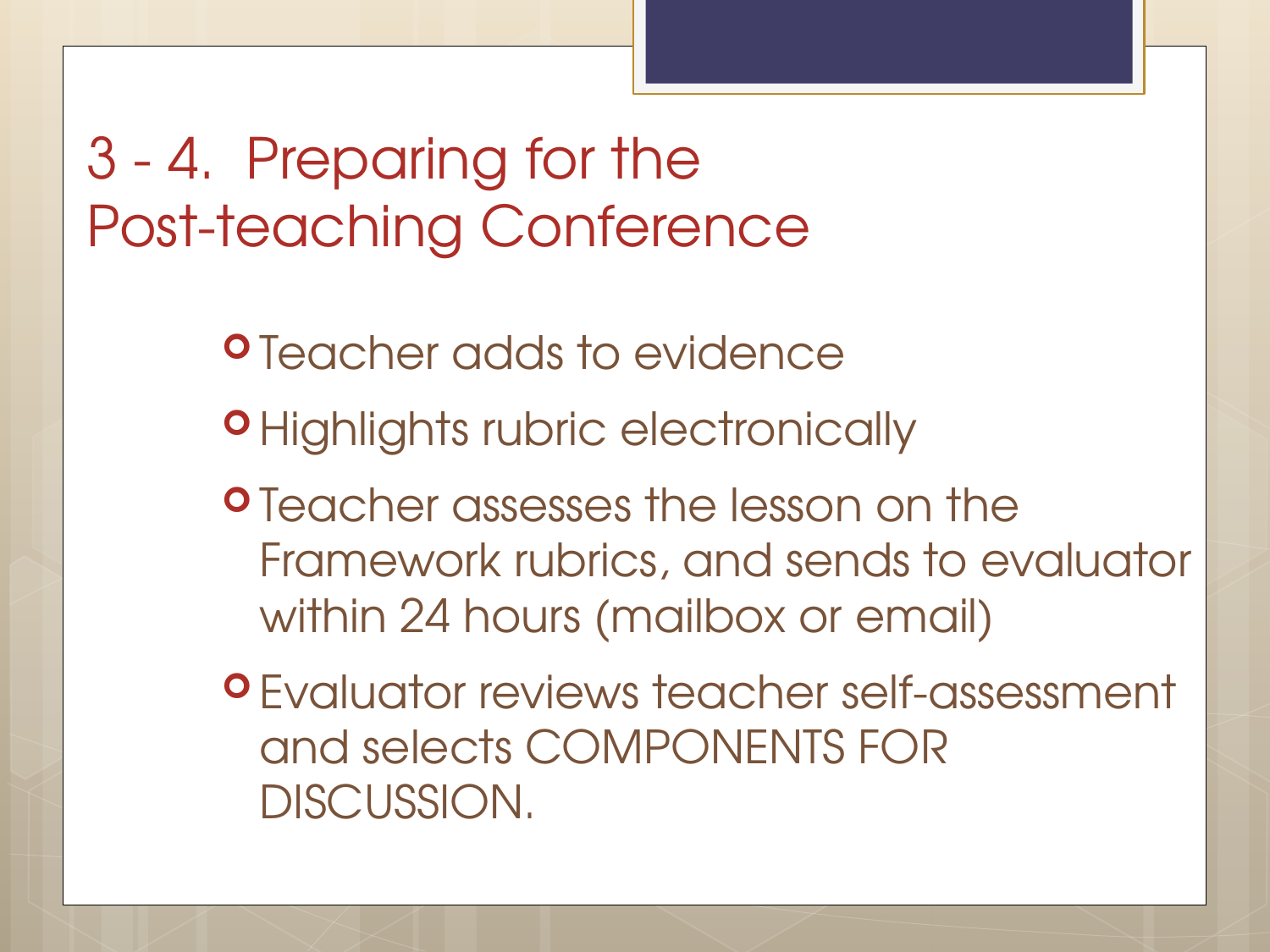

# 3 - 4.  Preparing for the Post-teaching Conference
Teacher adds to evidence
Highlights rubric electronically
Teacher assesses the lesson on the Framework rubrics, and sends to evaluator within 24 hours (mailbox or email)
Evaluator reviews teacher self-assessment and selects COMPONENTS FOR DISCUSSION.